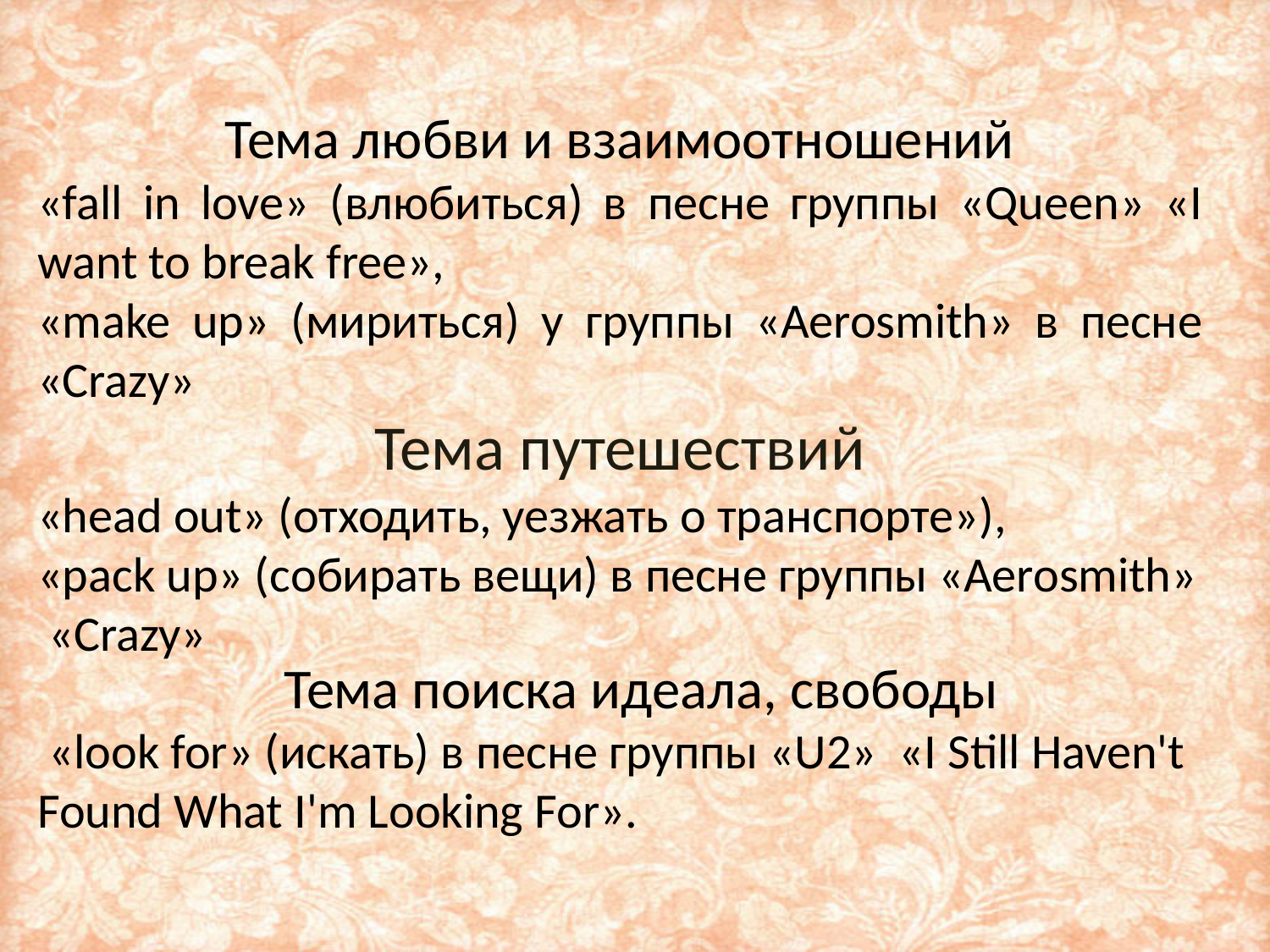

Тема любви и взаимоотношений
«fall in love» (влюбиться) в песне группы «Queen» «I want to break free»,
«make up» (мириться) у группы «Aerosmith» в песне «Crazy»
Тема путешествий
«head out» (отходить, уезжать о транспорте»),
«pack up» (собирать вещи) в песне группы «Aerosmith»  «Crazy»

                      Тема поиска идеала, свободы
 «look for» (искать) в песне группы «U2»  «I Still Haven't Found What I'm Looking For».